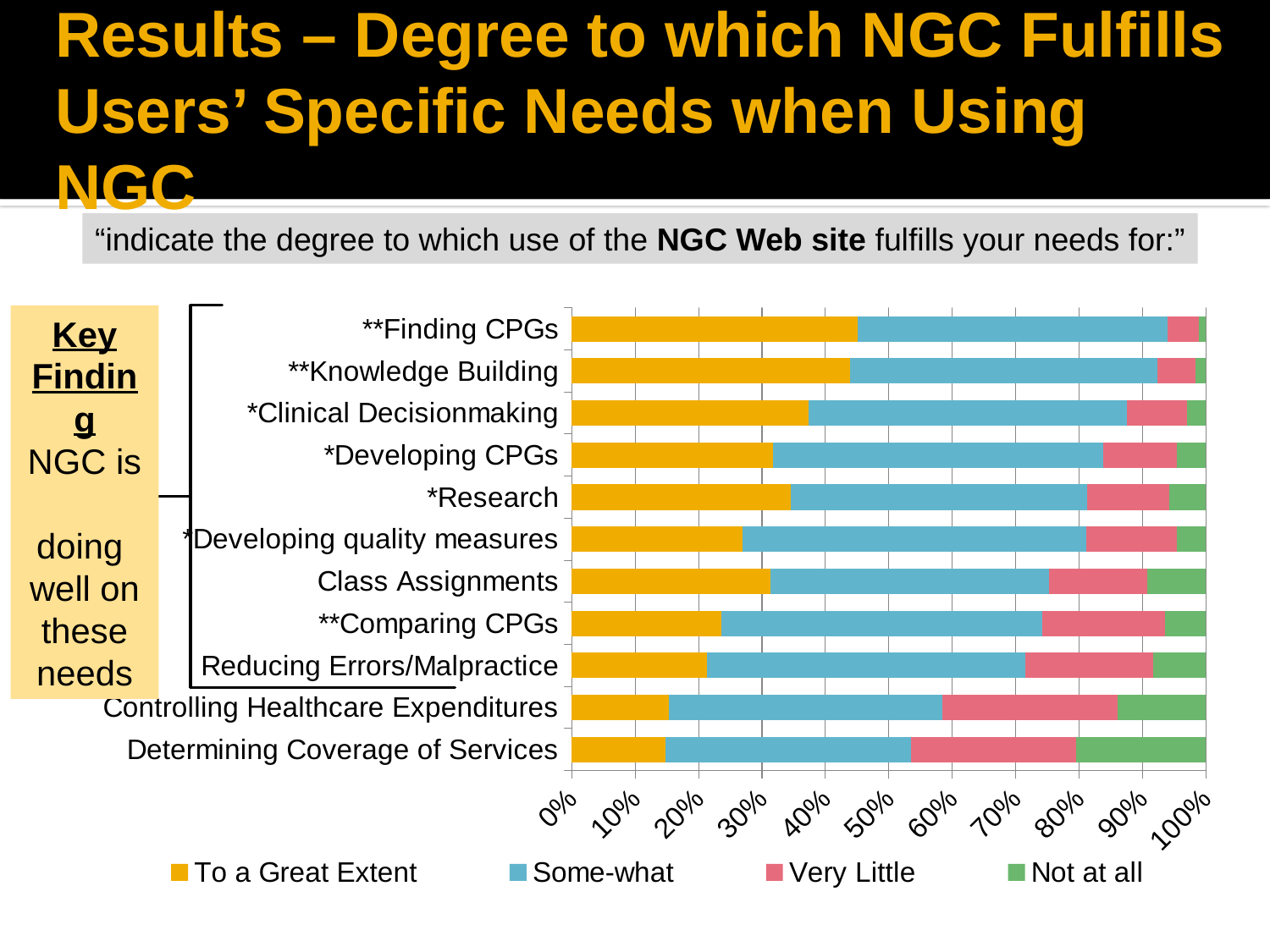

# Results – Degree to which NGC Fulfills Users’ Specific Needs when Using NGC
“indicate the degree to which use of the NGC Web site fulfills your needs for:”

### Chart

| Category | To a Great Extent | Some-what | Very Little | Not at all |
|---|---|---|---|---|
| Determining Coverage of Services | 402.0 | 1048.0 | 707.0 | 553.0 |
| Controlling Healthcare Expenditures | 457.0 | 1292.0 | 829.0 | 417.0 |
| Reducing Errors/Malpractice | 695.0 | 1631.0 | 654.0 | 271.0 |
| **Comparing CPGs | 1029.0 | 2213.0 | 845.0 | 279.0 |
| Class Assignments | 929.0 | 1306.0 | 459.0 | 274.0 |
| *Developing quality measures | 1015.0 | 2048.0 | 543.0 | 172.0 |
| *Research | 1222.0 | 1652.0 | 459.0 | 203.0 |
| *Developing CPGs | 1186.0 | 1949.0 | 435.0 | 170.0 |
| *Clinical Decisionmaking | 1451.0 | 1946.0 | 370.0 | 113.0 |
| **Knowledge Building | 1926.0 | 2133.0 | 265.0 | 70.0 |
| **Finding CPGs | 2099.0 | 2277.0 | 232.0 | 51.0 |
Key Finding
NGC is
doing
well on these needs